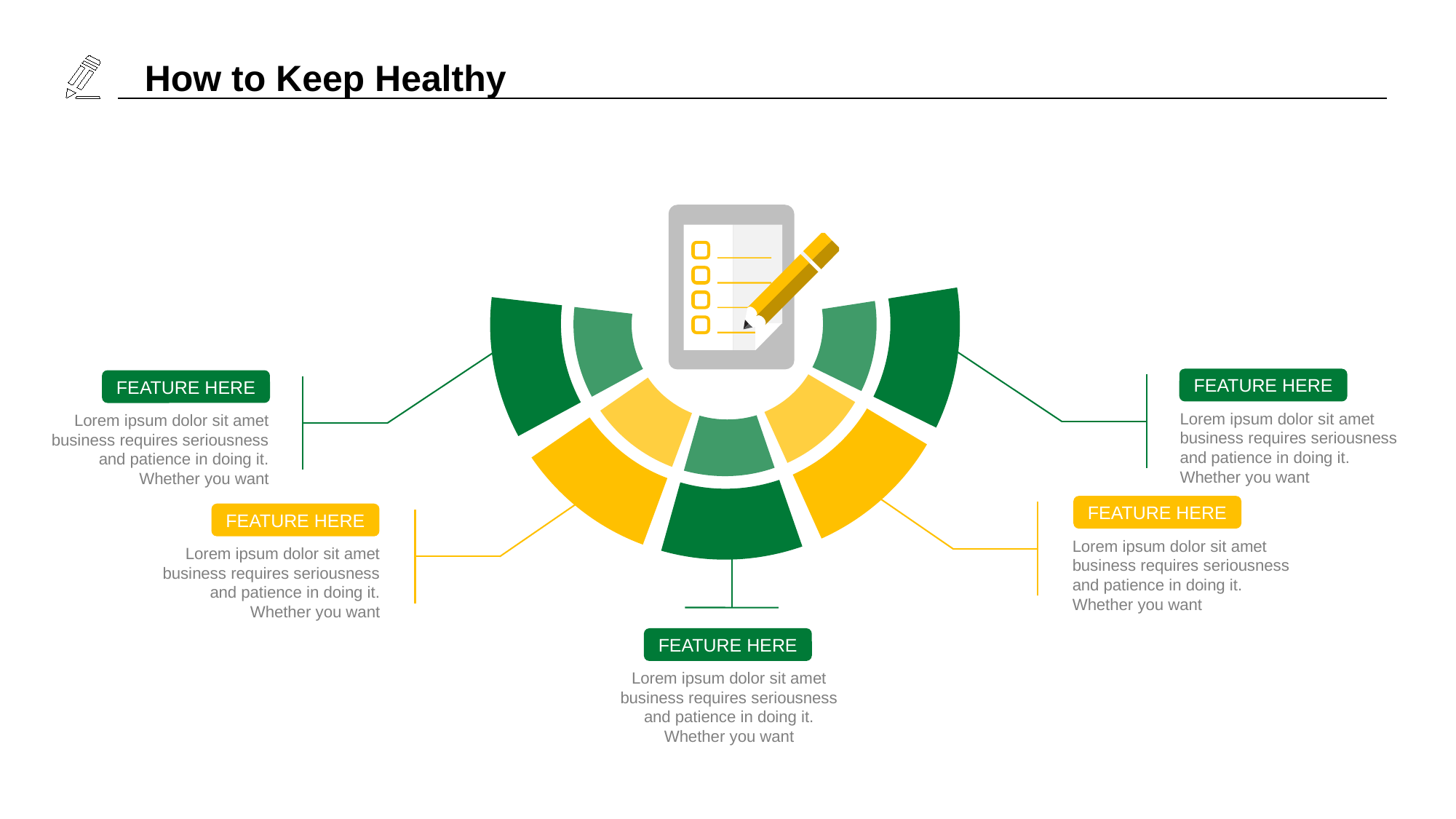

FEATURE HERE

FEATURE HERE

Lorem ipsum dolor sit amet business requires seriousness and patience in doing it. Whether you want
Lorem ipsum dolor sit amet business requires seriousness and patience in doing it. Whether you want

FEATURE HERE

FEATURE HERE

Lorem ipsum dolor sit amet business requires seriousness and patience in doing it. Whether you want
Lorem ipsum dolor sit amet business requires seriousness and patience in doing it. Whether you want

FEATURE HERE
Lorem ipsum dolor sit amet business requires seriousness and patience in doing it. Whether you want